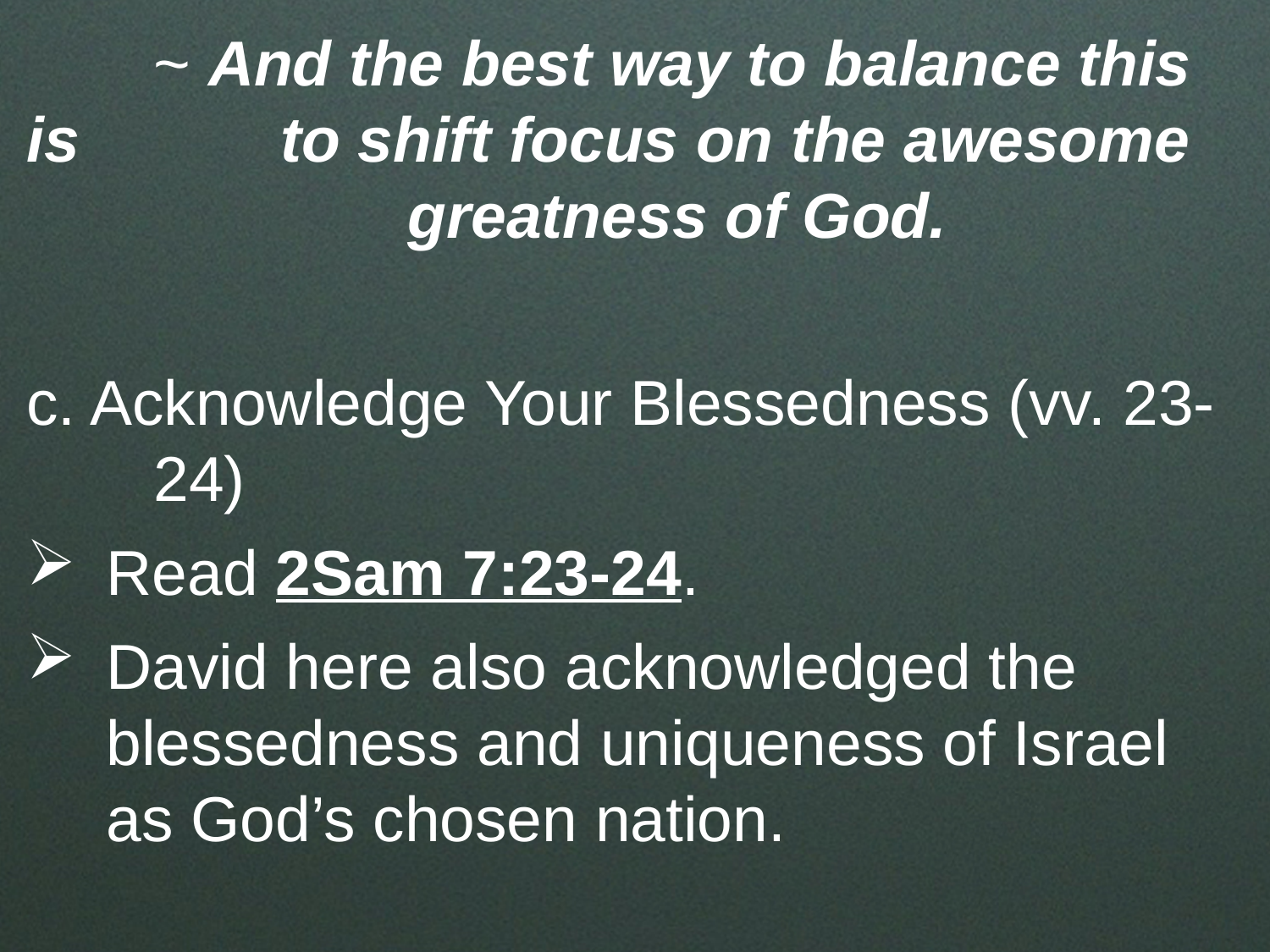

~ And the best way to balance this is 		to shift focus on the awesome 			greatness of God.

c. Acknowledge Your Blessedness (vv. 23-	24)
Read 2Sam 7:23-24.
David here also acknowledged the blessedness and uniqueness of Israel as God’s chosen nation.